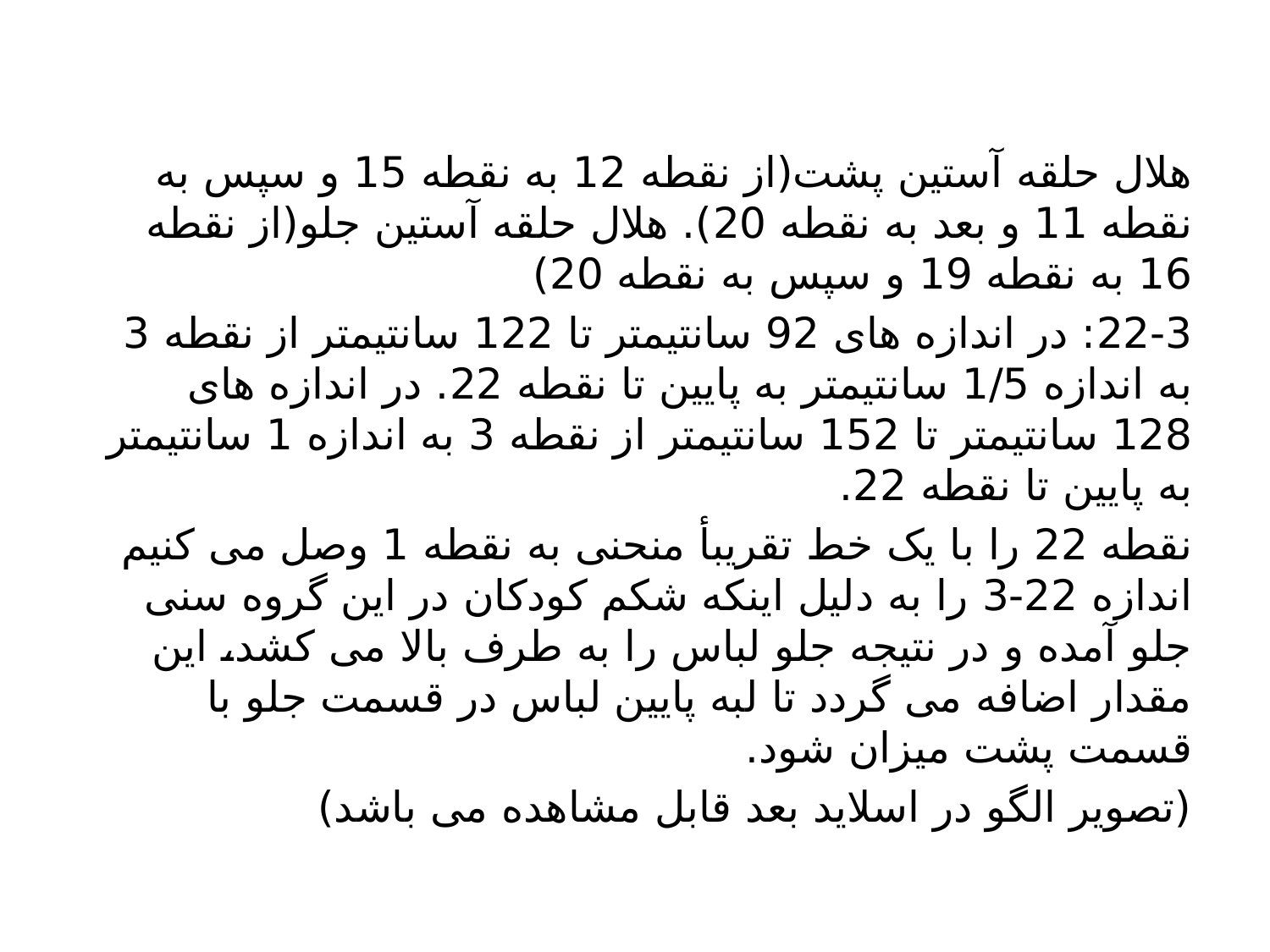

هلال حلقه آستین پشت(از نقطه 12 به نقطه 15 و سپس به نقطه 11 و بعد به نقطه 20). هلال حلقه آستین جلو(از نقطه 16 به نقطه 19 و سپس به نقطه 20)
22-3: در اندازه های 92 سانتیمتر تا 122 سانتیمتر از نقطه 3 به اندازه 1/5 سانتیمتر به پایین تا نقطه 22. در اندازه های 128 سانتیمتر تا 152 سانتیمتر از نقطه 3 به اندازه 1 سانتیمتر به پایین تا نقطه 22.
نقطه 22 را با یک خط تقریبأ منحنی به نقطه 1 وصل می کنیم اندازه 22-3 را به دلیل اینکه شکم کودکان در این گروه سنی جلو آمده و در نتیجه جلو لباس را به طرف بالا می کشد، این مقدار اضافه می گردد تا لبه پایین لباس در قسمت جلو با قسمت پشت میزان شود.
(تصویر الگو در اسلاید بعد قابل مشاهده می باشد)